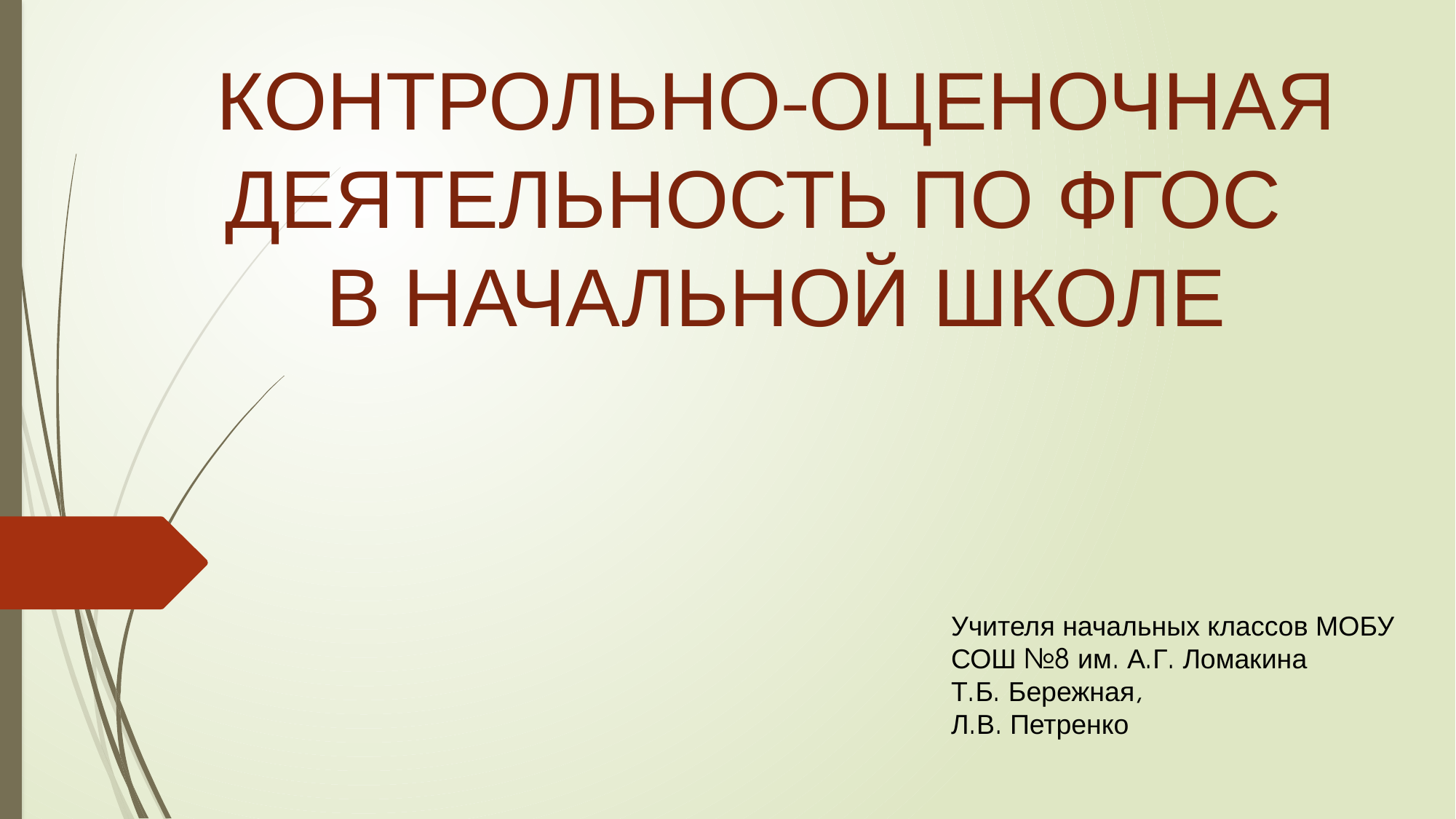

# КОНТРОЛЬНО-ОЦЕНОЧНАЯ ДЕЯТЕЛЬНОСТЬ ПО ФГОС В НАЧАЛЬНОЙ ШКОЛЕ
Учителя начальных классов МОБУ СОШ №8 им. А.Г. Ломакина
Т.Б. Бережная,
Л.В. Петренко